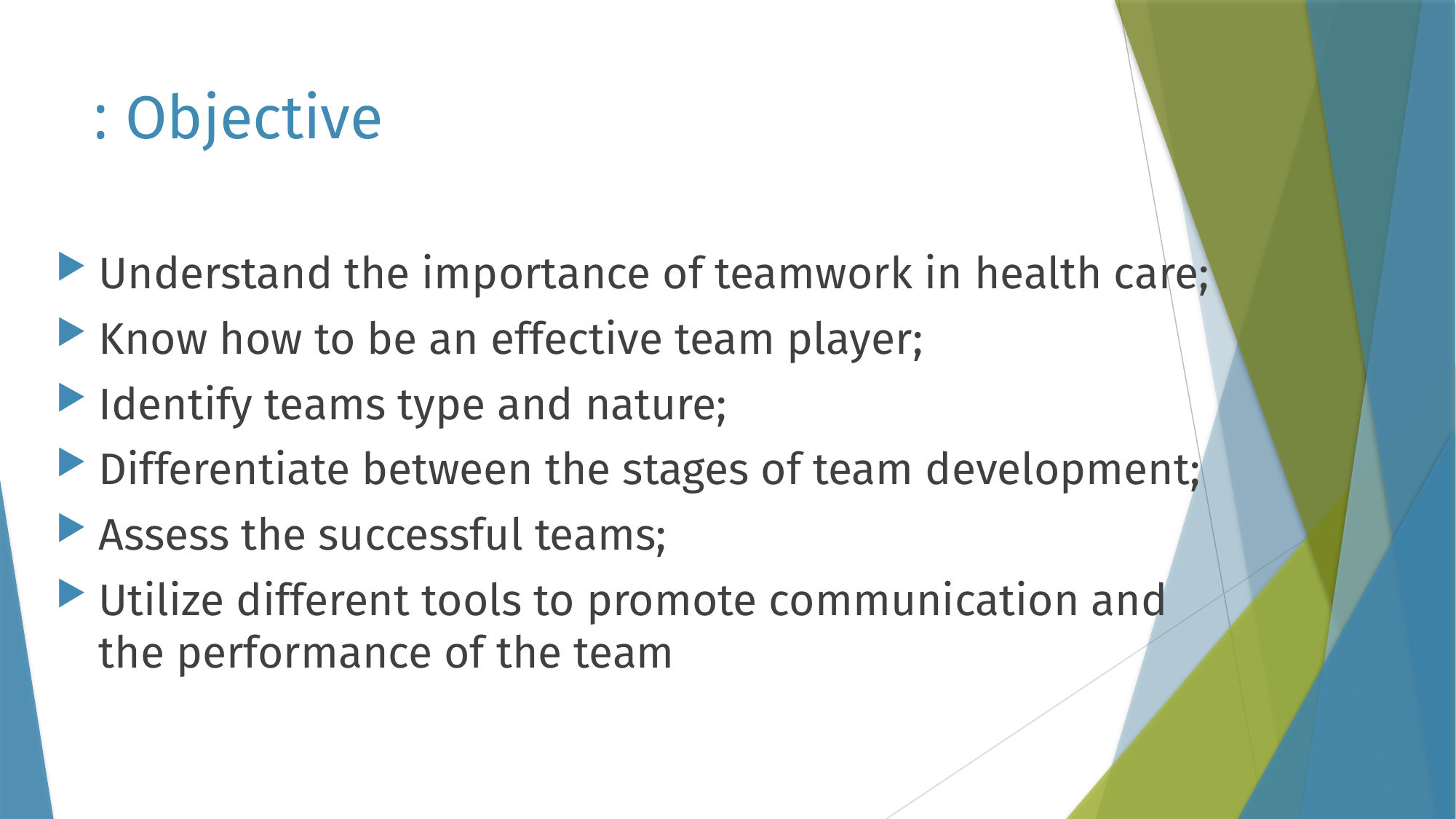

# Objective :

Understand the importance of teamwork in health care;
Know how to be an effective team player;
Identify teams type and nature;
Differentiate between the stages of team development;
Assess the successful teams;
Utilize different tools to promote communication and the performance of the team